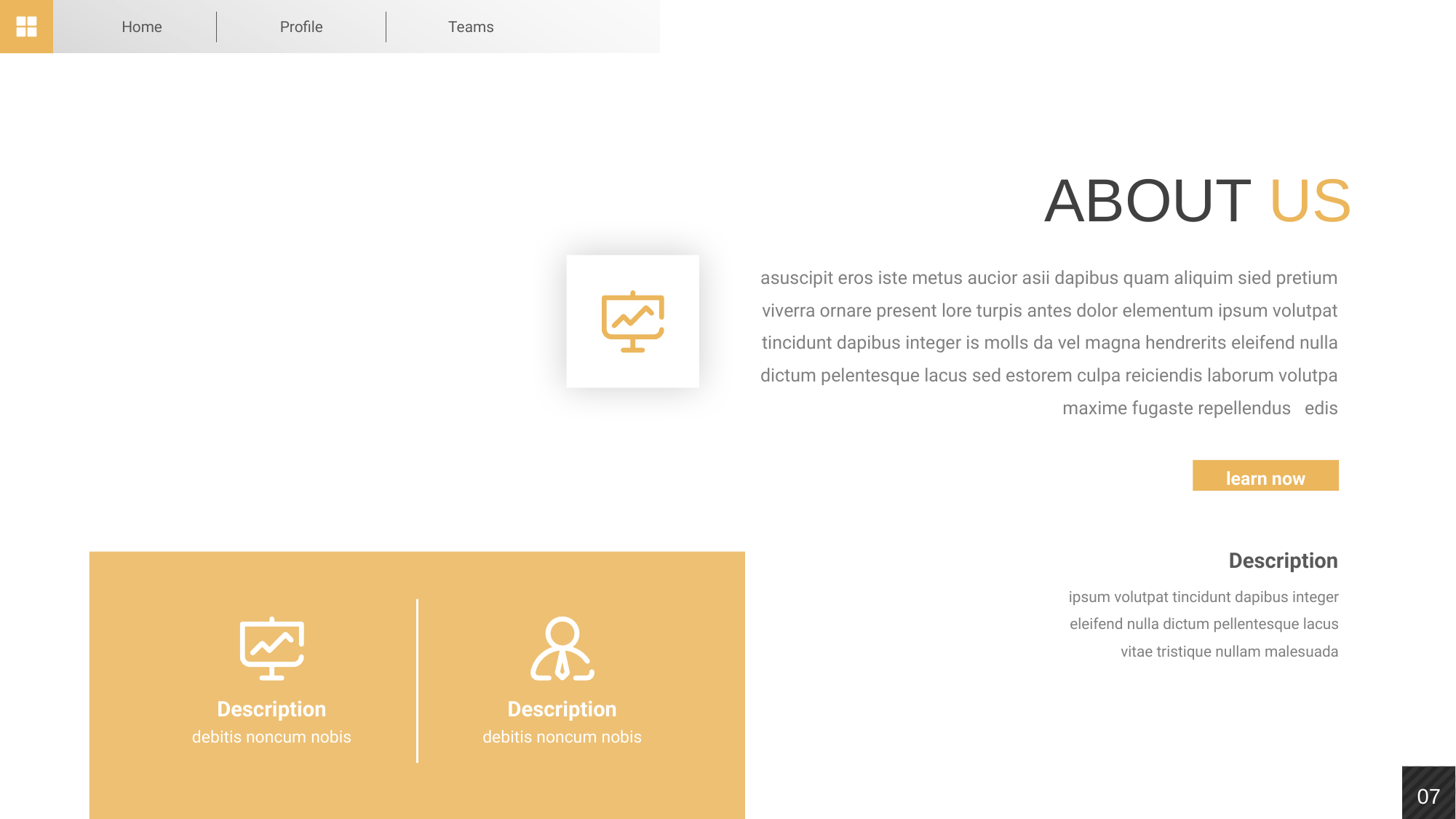

Home
Profile
Teams

07

ABOUT US

asuscipit eros iste metus aucior asii dapibus quam aliquim sied pretium viverra ornare present lore turpis antes dolor elementum ipsum volutpat tincidunt dapibus integer is molls da vel magna hendrerits eleifend nulla dictum pelentesque lacus sed estorem culpa reiciendis laborum volutpa maxime fugaste repellendus   edis
learn now

Description

ipsum volutpat tincidunt dapibus integer eleifend nulla dictum pellentesque lacus vitae tristique nullam malesuada

Description
Description
debitis noncum nobis
debitis noncum nobis